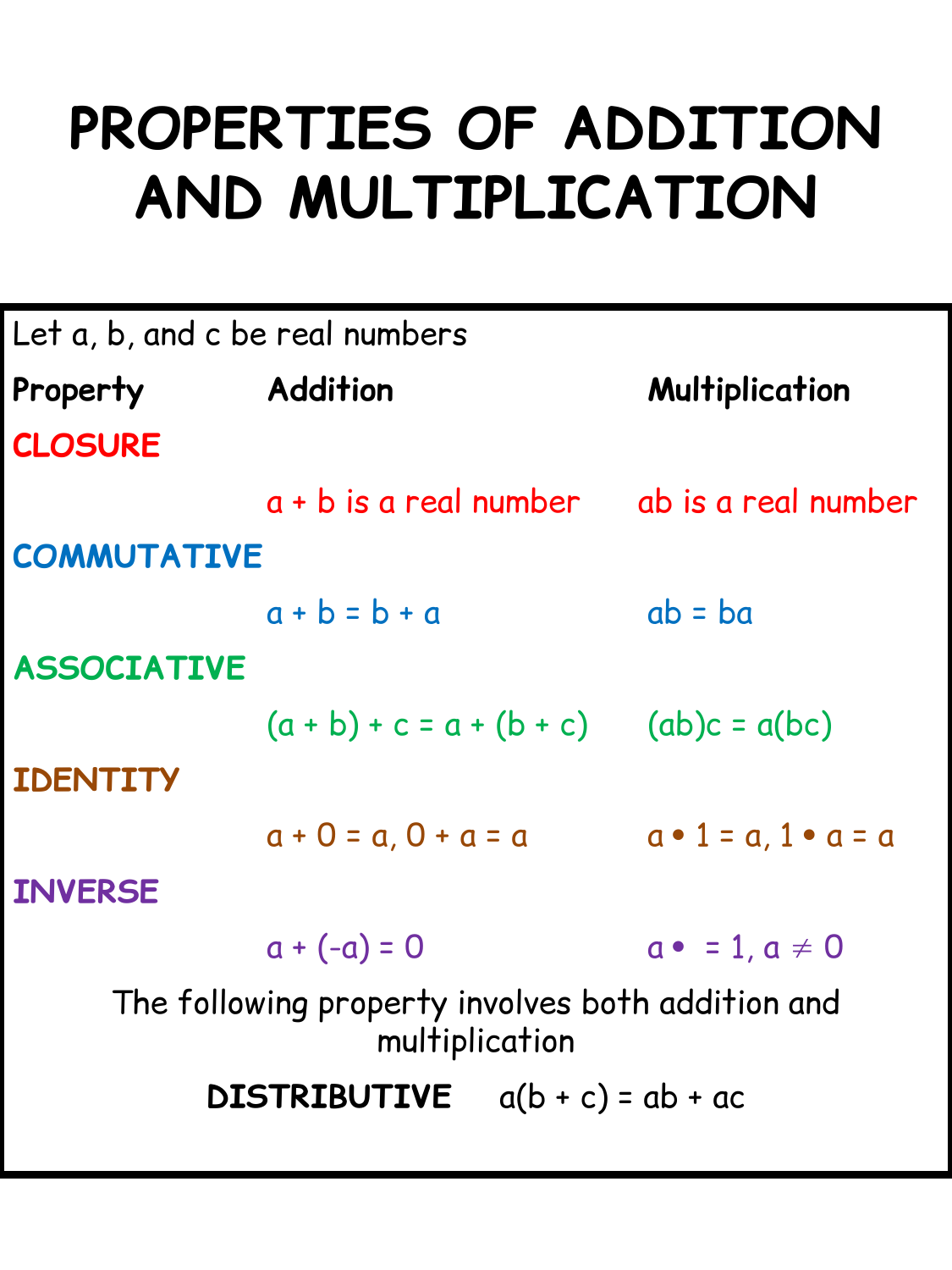

# PROPERTIES OF ADDITION AND MULTIPLICATION
Let a, b, and c be real numbers
Property	Addition			Multiplication
CLOSURE
		a + b is a real number      ab is a real number
COMMUTATIVE
		a + b = b + a		ab = ba
ASSOCIATIVE
		(a + b) + c = a + (b + c)	(ab)c = a(bc)
IDENTITY
		a + 0 = a, 0 + a = a	a • 1 = a, 1 • a = a
INVERSE
		a + (-a) = 0		a •  = 1, a ≠ 0
The following property involves both addition and multiplication
DISTRIBUTIVE     a(b + c) = ab + ac